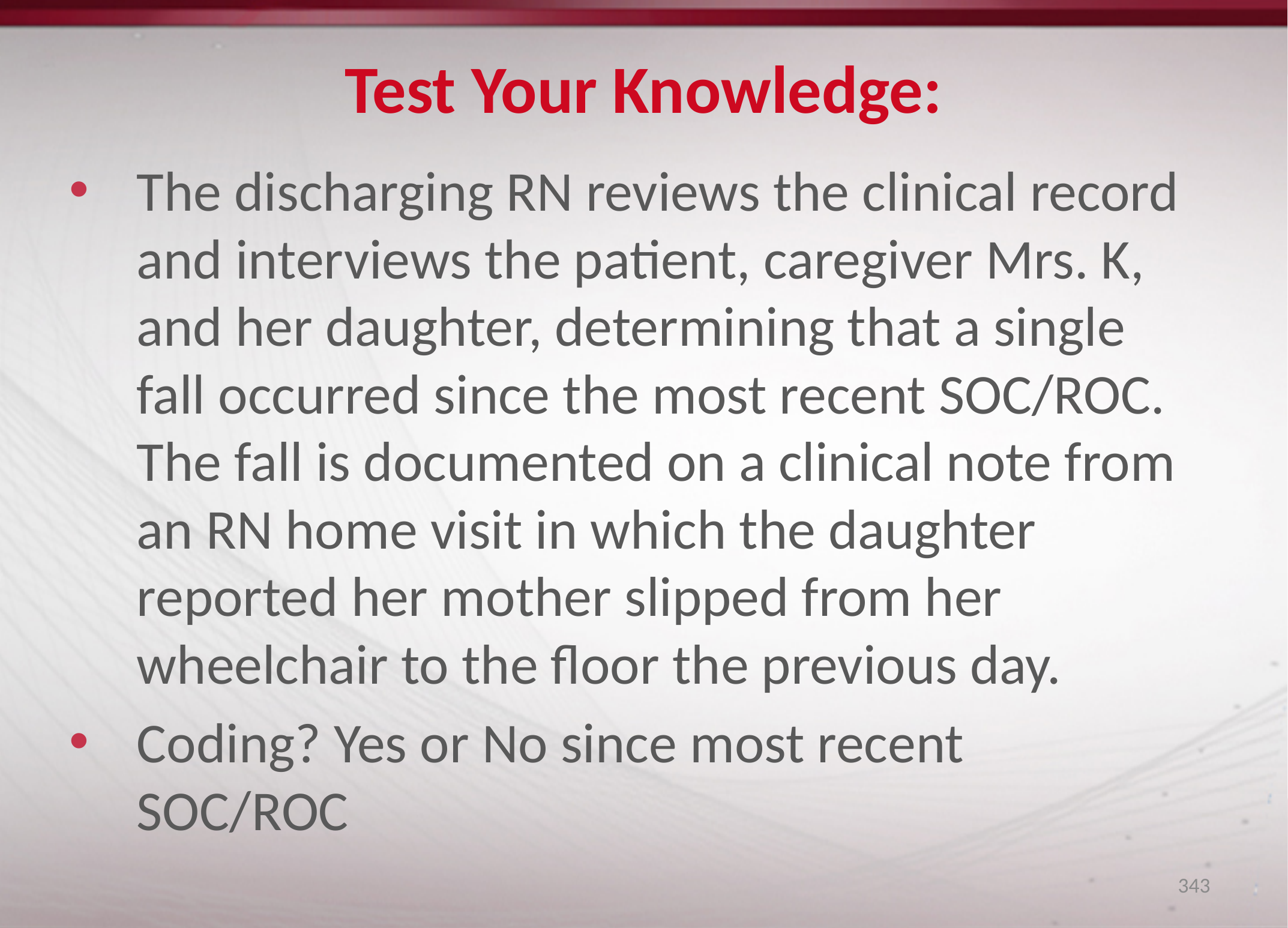

# Test Your Knowledge:
The discharging RN reviews the clinical record and interviews the patient, caregiver Mrs. K, and her daughter, determining that a single fall occurred since the most recent SOC/ROC.  The fall is documented on a clinical note from an RN home visit in which the daughter reported her mother slipped from her wheelchair to the floor the previous day.
Coding? Yes or No since most recent SOC/ROC
343